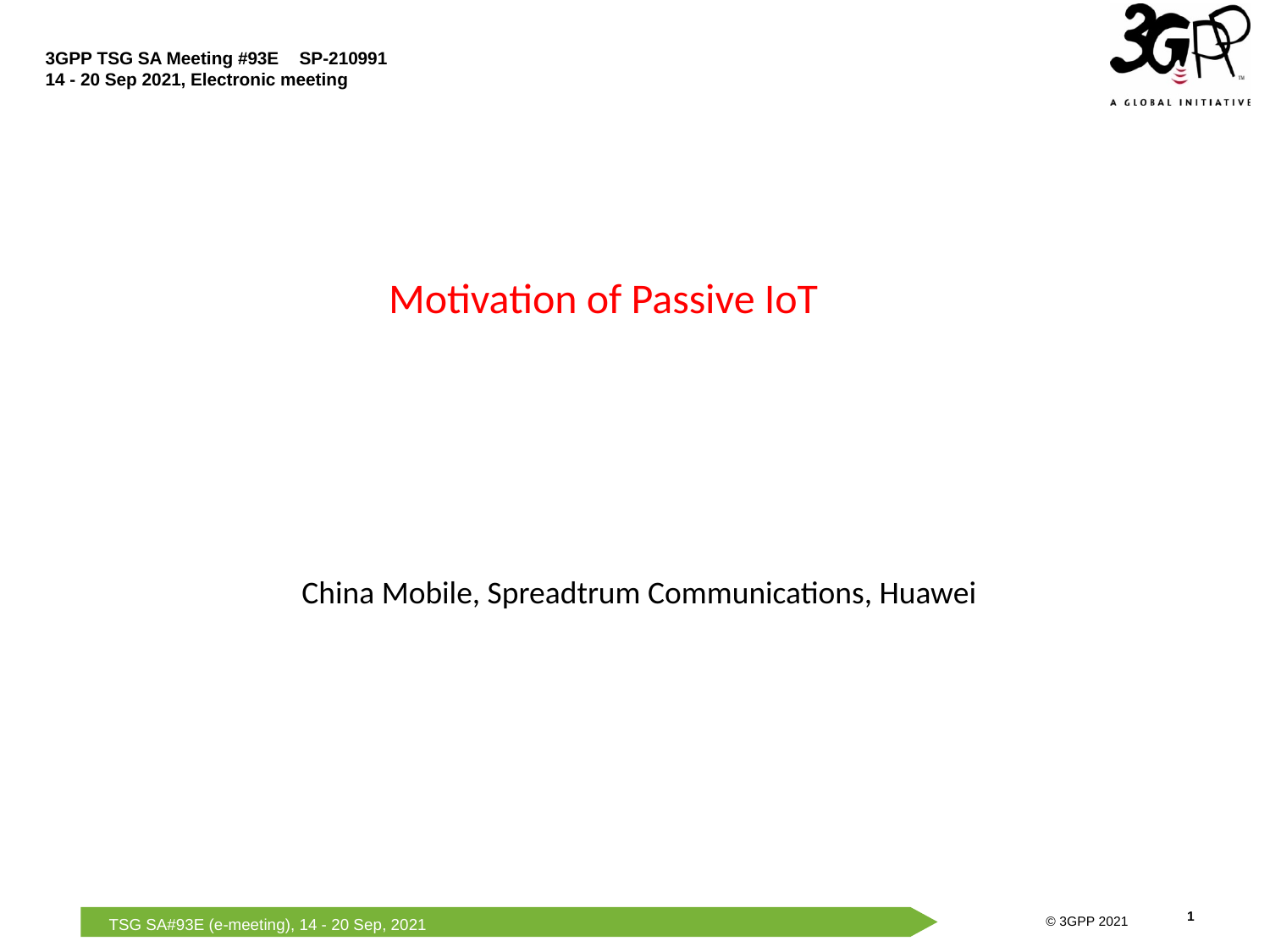

Motivation of Passive IoT
China Mobile, Spreadtrum Communications, Huawei